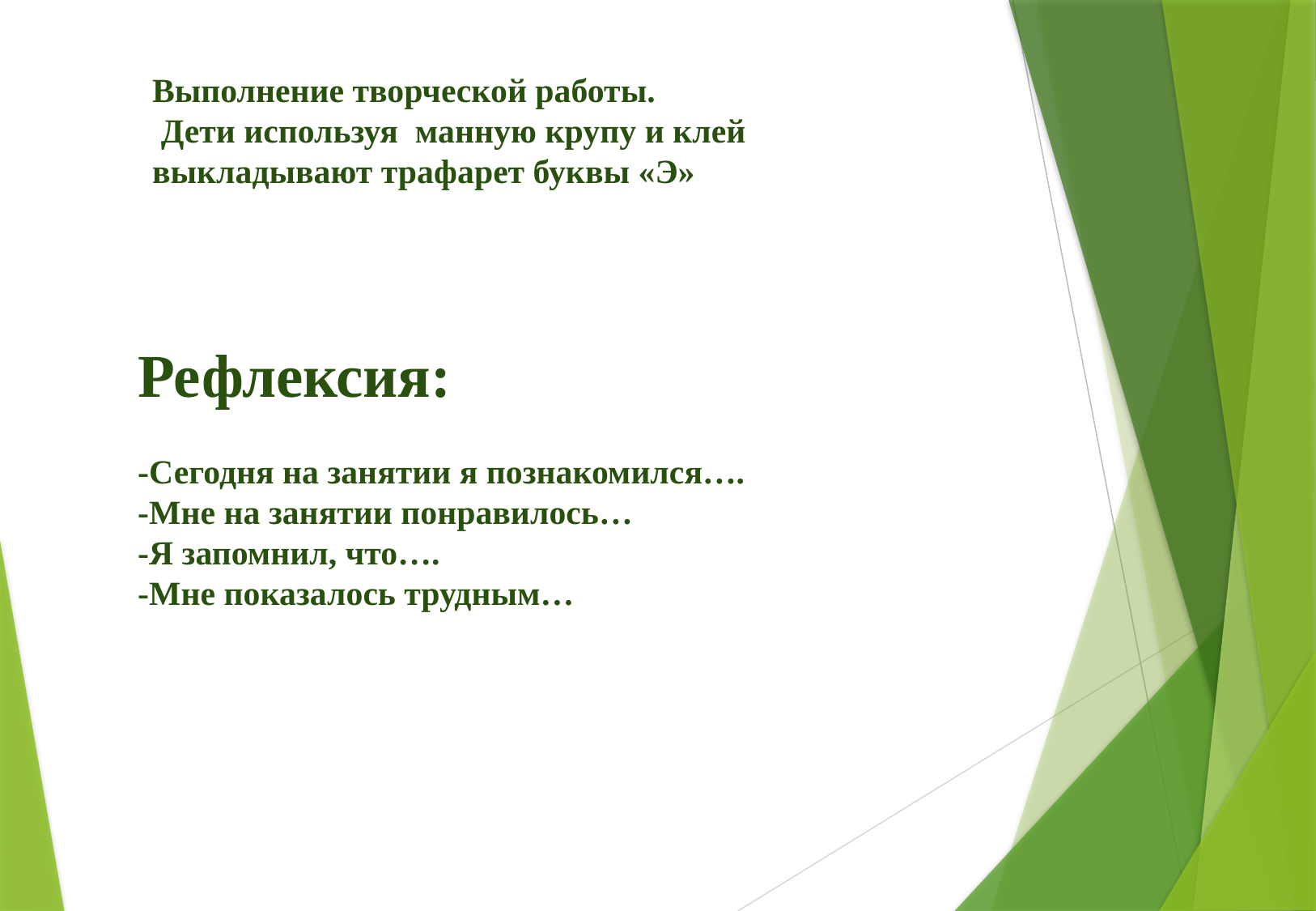

Выполнение творческой работы.
 Дети используя  манную крупу и клей выкладывают трафарет буквы «Э»
Рефлексия:

-Сегодня на занятии я познакомился….
-Мне на занятии понравилось…
-Я запомнил, что….
-Мне показалось трудным…